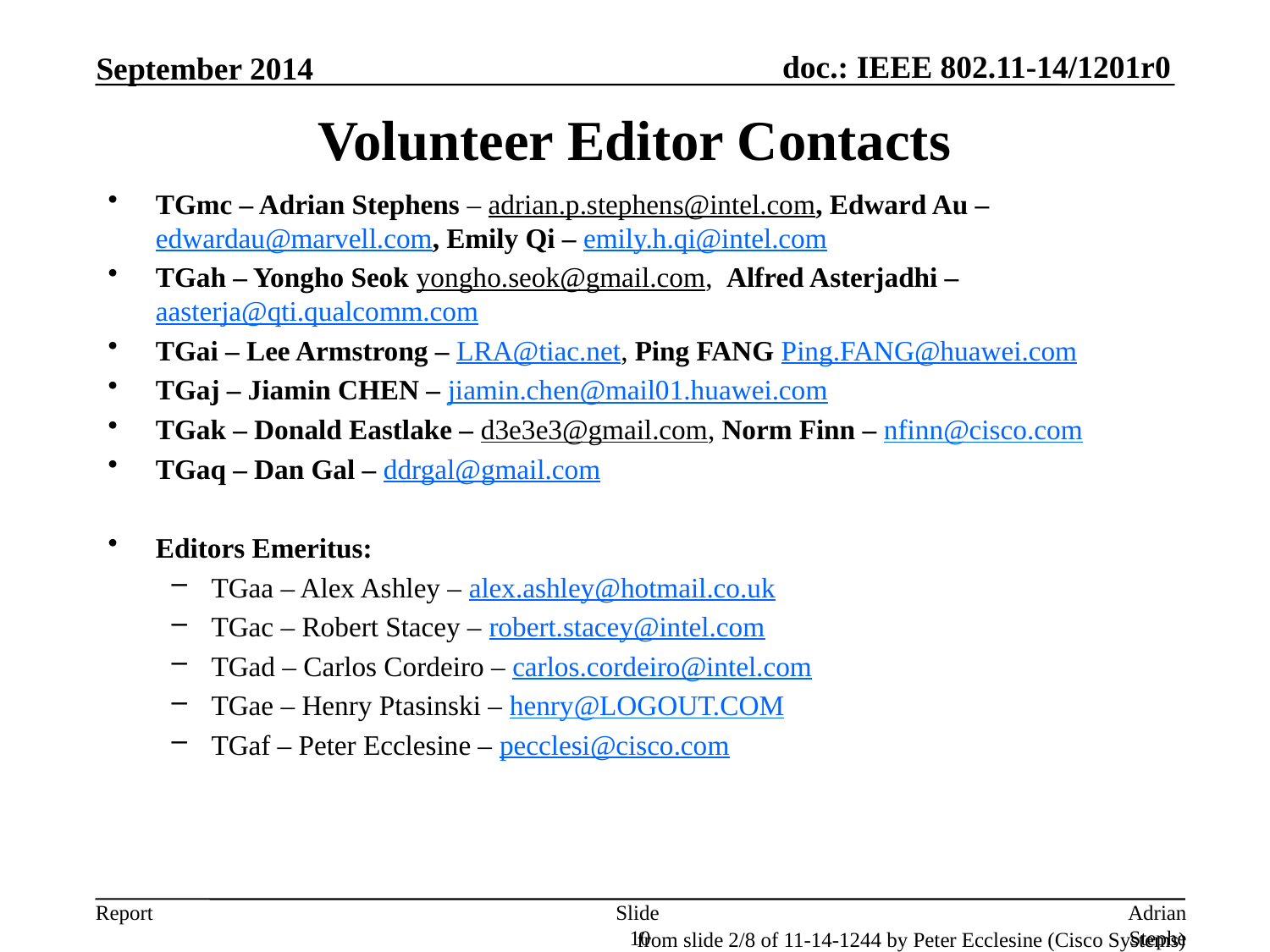

September 2014
# Volunteer Editor Contacts
TGmc – Adrian Stephens – adrian.p.stephens@intel.com, Edward Au – edwardau@marvell.com, Emily Qi – emily.h.qi@intel.com
TGah – Yongho Seok yongho.seok@gmail.com,  Alfred Asterjadhi – aasterja@qti.qualcomm.com
TGai – Lee Armstrong – LRA@tiac.net, Ping FANG Ping.FANG@huawei.com
TGaj – Jiamin CHEN – jiamin.chen@mail01.huawei.com
TGak – Donald Eastlake – d3e3e3@gmail.com, Norm Finn – nfinn@cisco.com
TGaq – Dan Gal – ddrgal@gmail.com

Editors Emeritus:
TGaa – Alex Ashley – alex.ashley@hotmail.co.uk
TGac – Robert Stacey – robert.stacey@intel.com
TGad – Carlos Cordeiro – carlos.cordeiro@intel.com
TGae – Henry Ptasinski – henry@LOGOUT.COM
TGaf – Peter Ecclesine – pecclesi@cisco.com

Slide 10
Adrian Stephens, Intel Corporation
from slide 2/8 of 11-14-1244 by Peter Ecclesine (Cisco Systems)